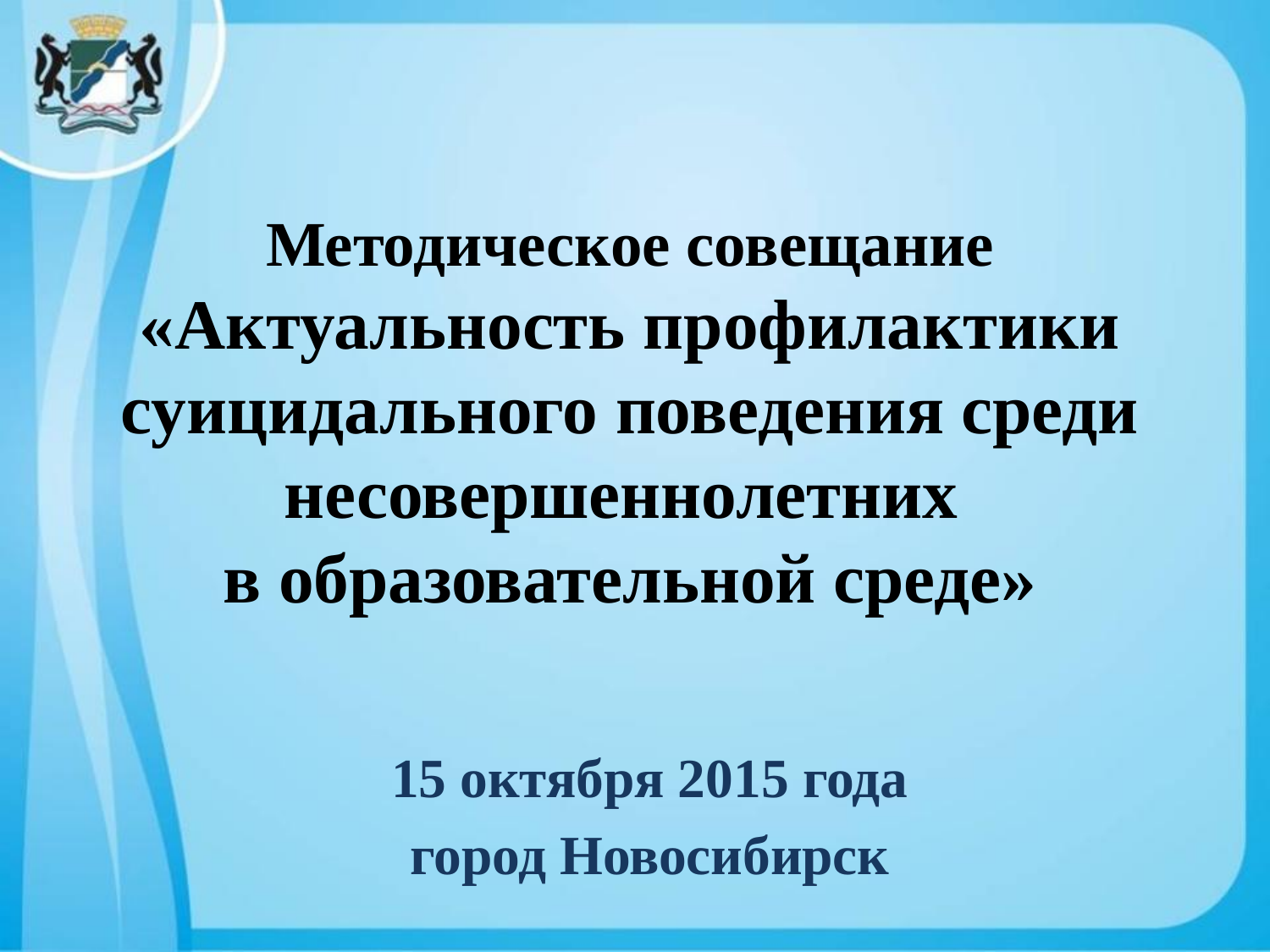

# Методическое совещание «Актуальность профилактики суицидального поведения среди несовершеннолетних в образовательной среде»
15 октября 2015 года
 город Новосибирск